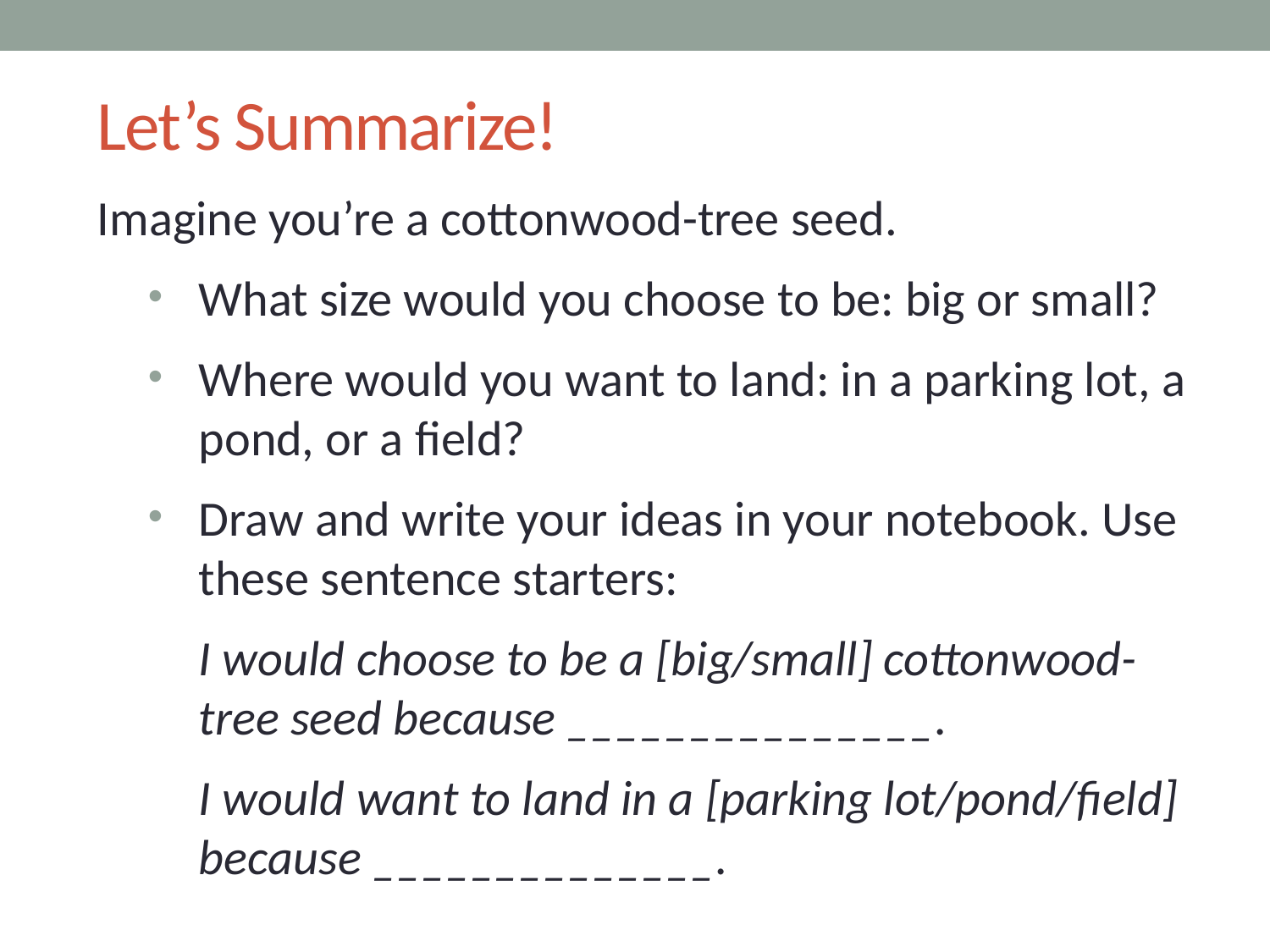

# Let’s Summarize!
Imagine you’re a cottonwood-tree seed.
What size would you choose to be: big or small?
Where would you want to land: in a parking lot, a pond, or a field?
Draw and write your ideas in your notebook. Use these sentence starters:
I would choose to be a [big/small] cottonwood-tree seed because _______________.
I would want to land in a [parking lot/pond/field]  because ______________.